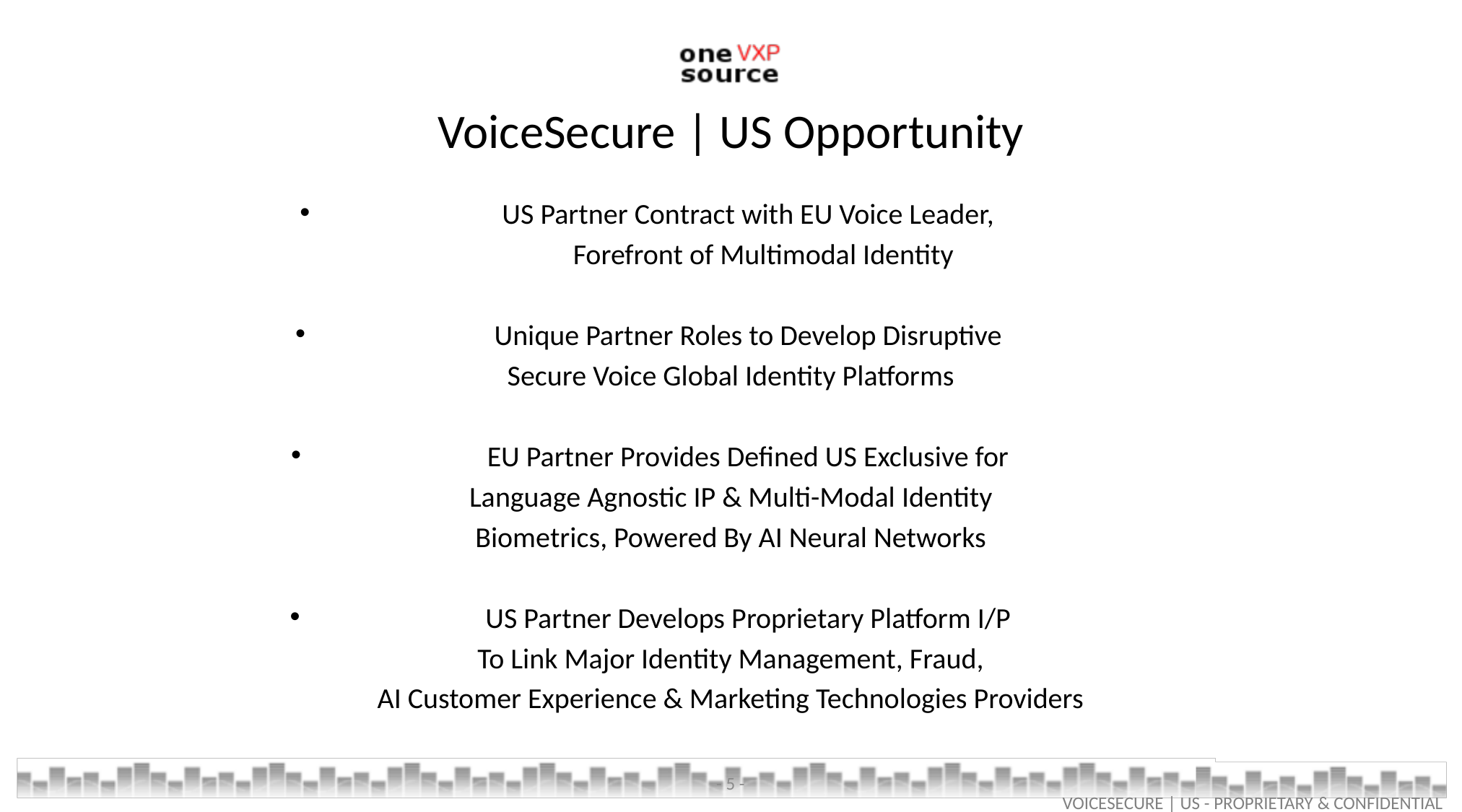

# VoiceSecure | US Opportunity

US Partner Contract with EU Voice Leader,
	Forefront of Multimodal Identity

Unique Partner Roles to Develop Disruptive
Secure Voice Global Identity Platforms

EU Partner Provides Defined US Exclusive for
Language Agnostic IP & Multi-Modal Identity
Biometrics, Powered By AI Neural Networks

US Partner Develops Proprietary Platform I/P
To Link Major Identity Management, Fraud,
AI Customer Experience & Marketing Technologies Providers
- 5 -
VOICESECURE | US - PROPRIETARY & CONFIDENTIAL